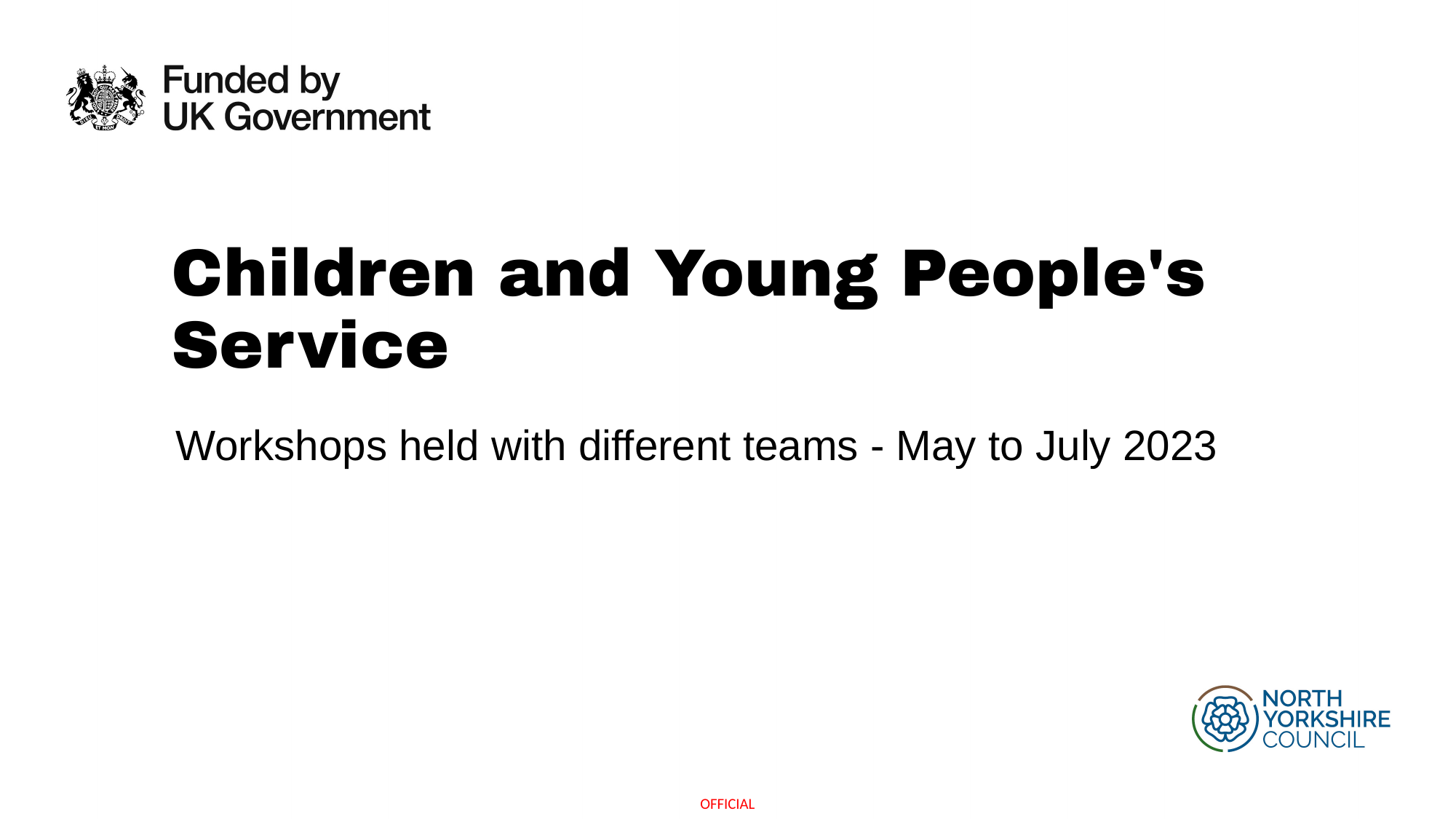

# Children and Young People's Service
Workshops held with different teams - May to July 2023